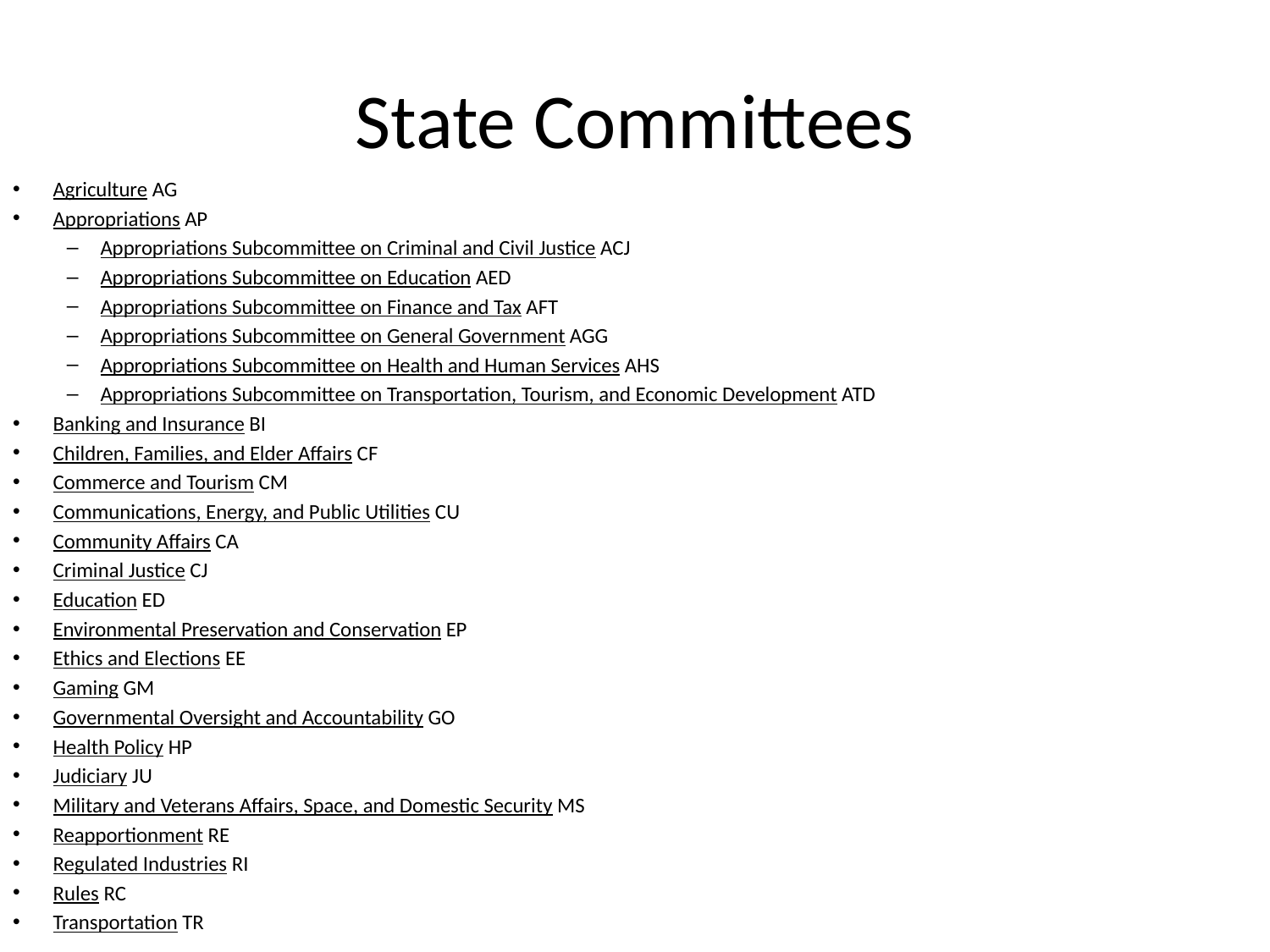

# State Committees
Agriculture AG
Appropriations AP
Appropriations Subcommittee on Criminal and Civil Justice ACJ
Appropriations Subcommittee on Education AED
Appropriations Subcommittee on Finance and Tax AFT
Appropriations Subcommittee on General Government AGG
Appropriations Subcommittee on Health and Human Services AHS
Appropriations Subcommittee on Transportation, Tourism, and Economic Development ATD
Banking and Insurance BI
Children, Families, and Elder Affairs CF
Commerce and Tourism CM
Communications, Energy, and Public Utilities CU
Community Affairs CA
Criminal Justice CJ
Education ED
Environmental Preservation and Conservation EP
Ethics and Elections EE
Gaming GM
Governmental Oversight and Accountability GO
Health Policy HP
Judiciary JU
Military and Veterans Affairs, Space, and Domestic Security MS
Reapportionment RE
Regulated Industries RI
Rules RC
Transportation TR